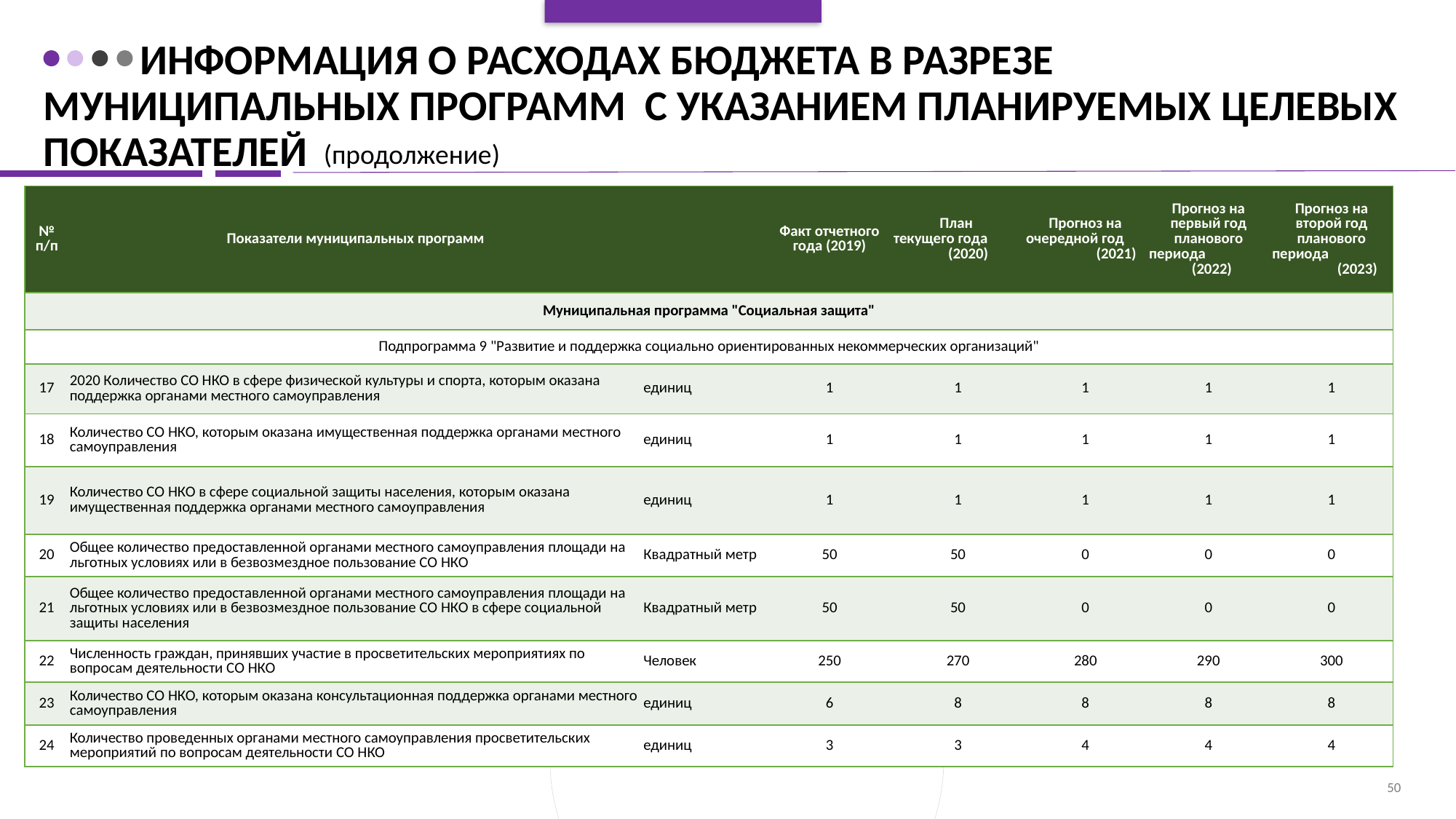

# Информация о расходах бюджета в разрезе муниципальных программ  с указанием планируемых целевых показателей
(продолжение)
| № п/п | Показатели муниципальных программ |  | Факт отчетного года (2019) | План текущего года (2020) | Прогноз на очередной год (2021) | Прогноз на первый год планового периода (2022) | Прогноз на второй год планового периода (2023) |
| --- | --- | --- | --- | --- | --- | --- | --- |
| Муниципальная программа "Социальная защита" |  |  |  |  |  |  |  |
| Подпрограмма 9 "Развитие и поддержка социально ориентированных некоммерческих организаций" |  |  |  |  |  |  |  |
| 17 | 2020 Количество СО НКО в сфере физической культуры и спорта, которым оказана поддержка органами местного самоуправления | единиц | 1 | 1 | 1 | 1 | 1 |
| 18 | Количество СО НКО, которым оказана имущественная поддержка органами местного самоуправления | единиц | 1 | 1 | 1 | 1 | 1 |
| 19 | Количество СО НКО в сфере социальной защиты населения, которым оказана имущественная поддержка органами местного самоуправления | единиц | 1 | 1 | 1 | 1 | 1 |
| 20 | Общее количество предоставленной органами местного самоуправления площади на льготных условиях или в безвозмездное пользование СО НКО | Квадратный метр | 50 | 50 | 0 | 0 | 0 |
| 21 | Общее количество предоставленной органами местного самоуправления площади на льготных условиях или в безвозмездное пользование СО НКО в сфере социальной защиты населения | Квадратный метр | 50 | 50 | 0 | 0 | 0 |
| 22 | Численность граждан, принявших участие в просветительских мероприятиях по вопросам деятельности СО НКО | Человек | 250 | 270 | 280 | 290 | 300 |
| 23 | Количество СО НКО, которым оказана консультационная поддержка органами местного самоуправления | единиц | 6 | 8 | 8 | 8 | 8 |
| 24 | Количество проведенных органами местного самоуправления просветительских мероприятий по вопросам деятельности СО НКО | единиц | 3 | 3 | 4 | 4 | 4 |
50